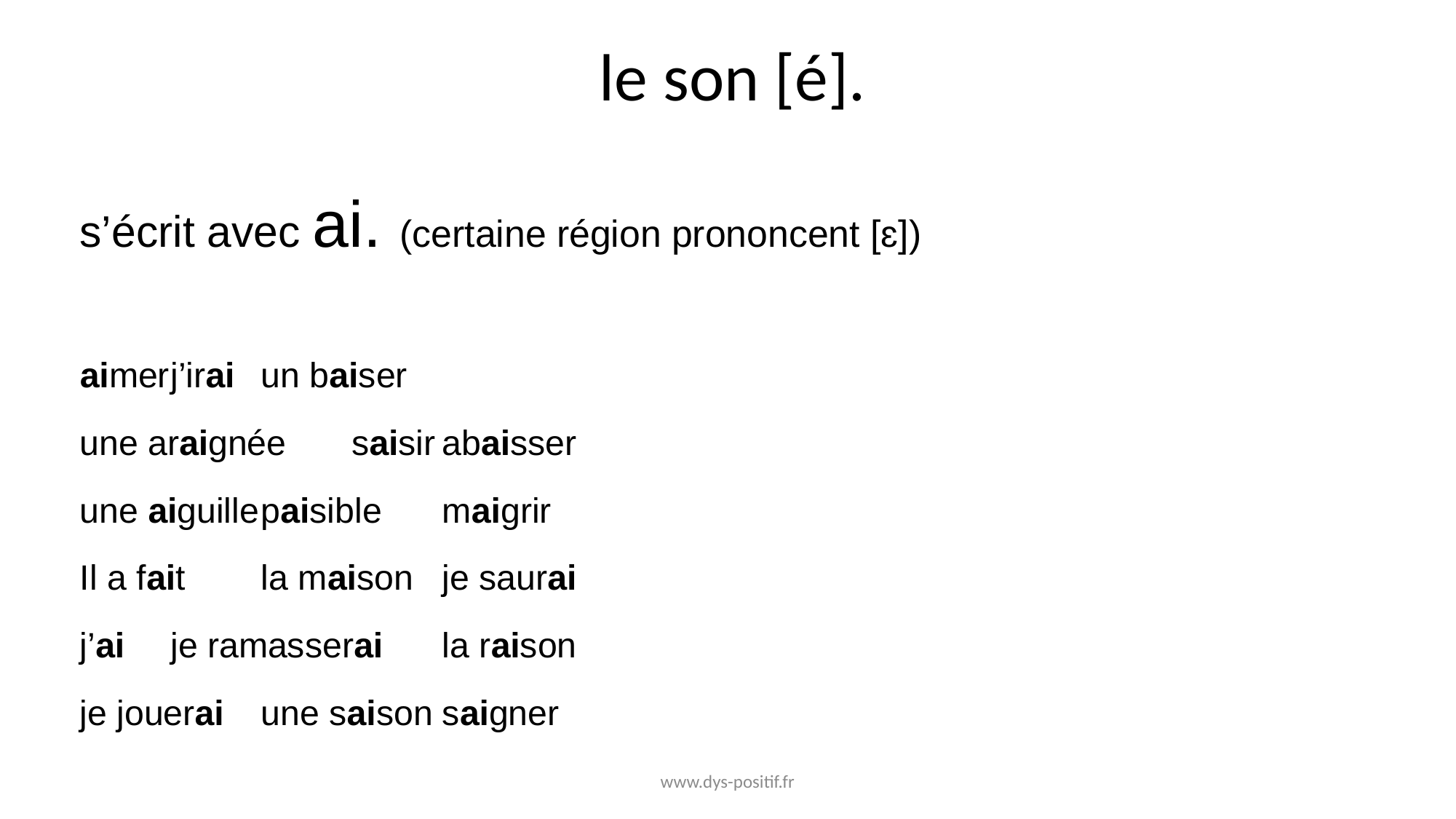

# le son [é].
s’écrit avec ai. (certaine région prononcent [ɛ])

aimer				j’irai				un baiser
une araignée		saisir				abaisser
une aiguille			paisible			maigrir
Il a fait			la maison			je saurai
j’ai				je ramasserai		la raison
je jouerai			une saison			saigner
www.dys-positif.fr